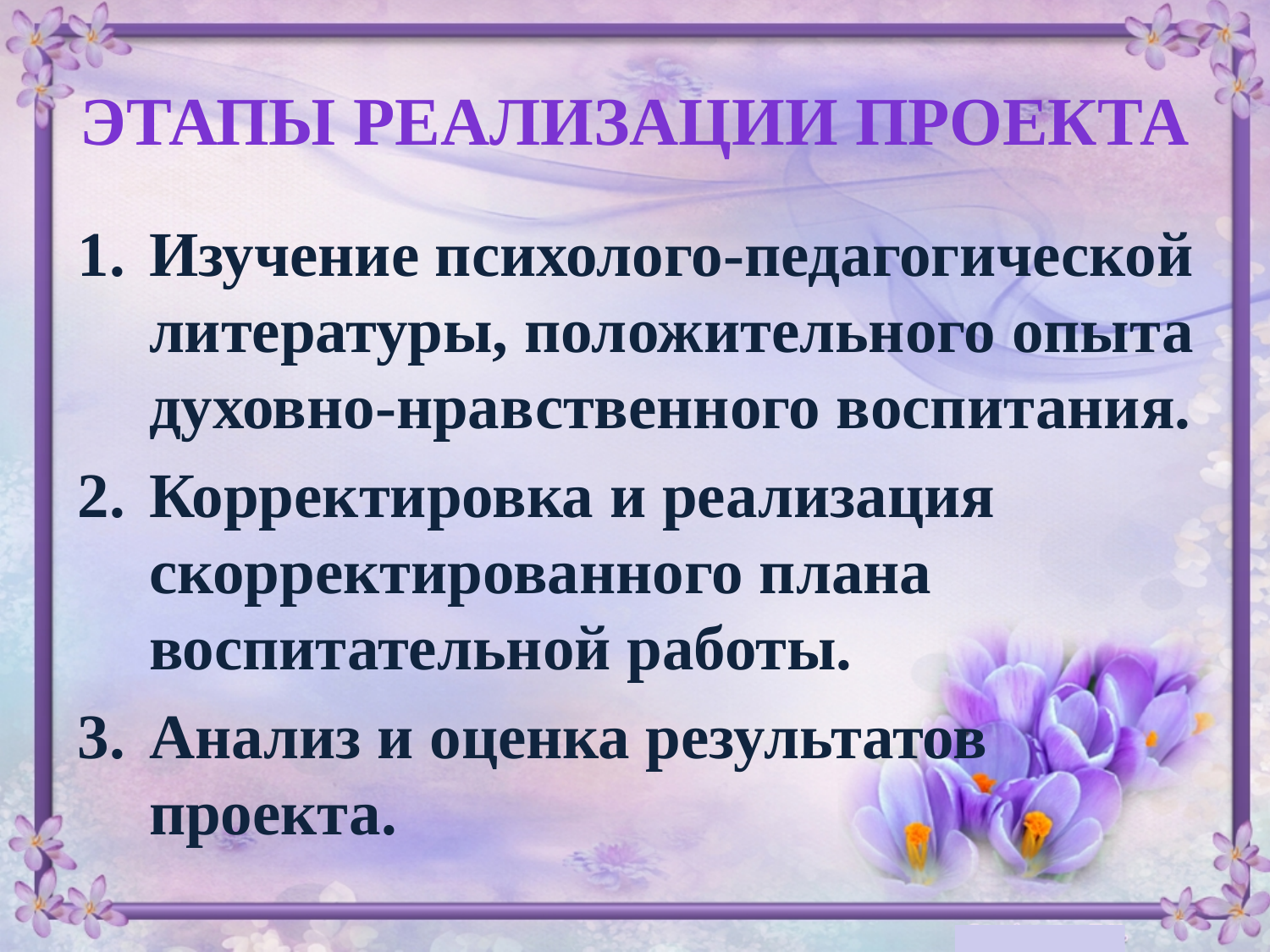

# Этапы реализации проекта
Изучение психолого-педагогической литературы, положительного опыта духовно-нравственного воспитания.
Корректировка и реализация скорректированного плана воспитательной работы.
Анализ и оценка результатов проекта.